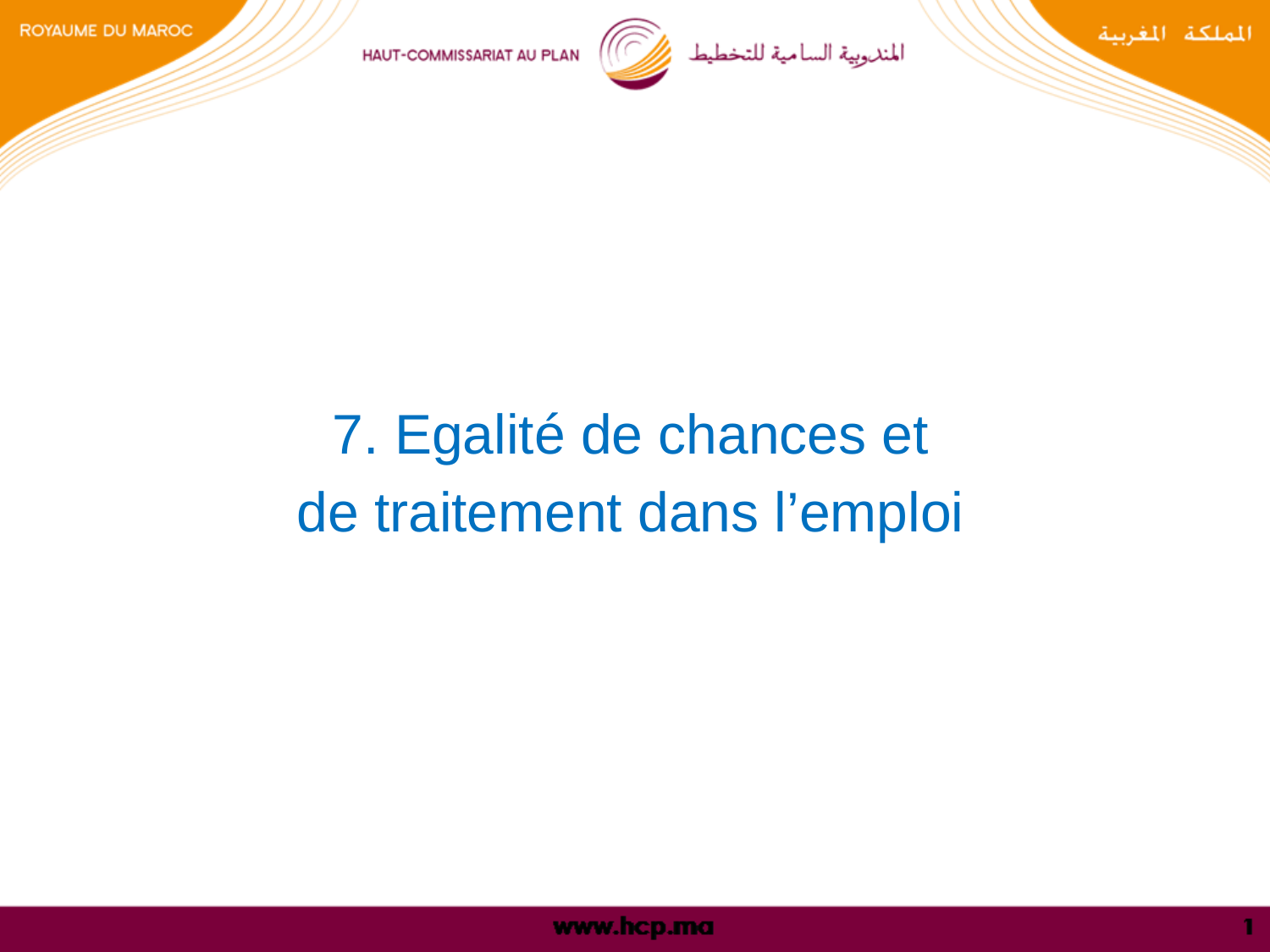

7. Egalité de chances et
de traitement dans l’emploi